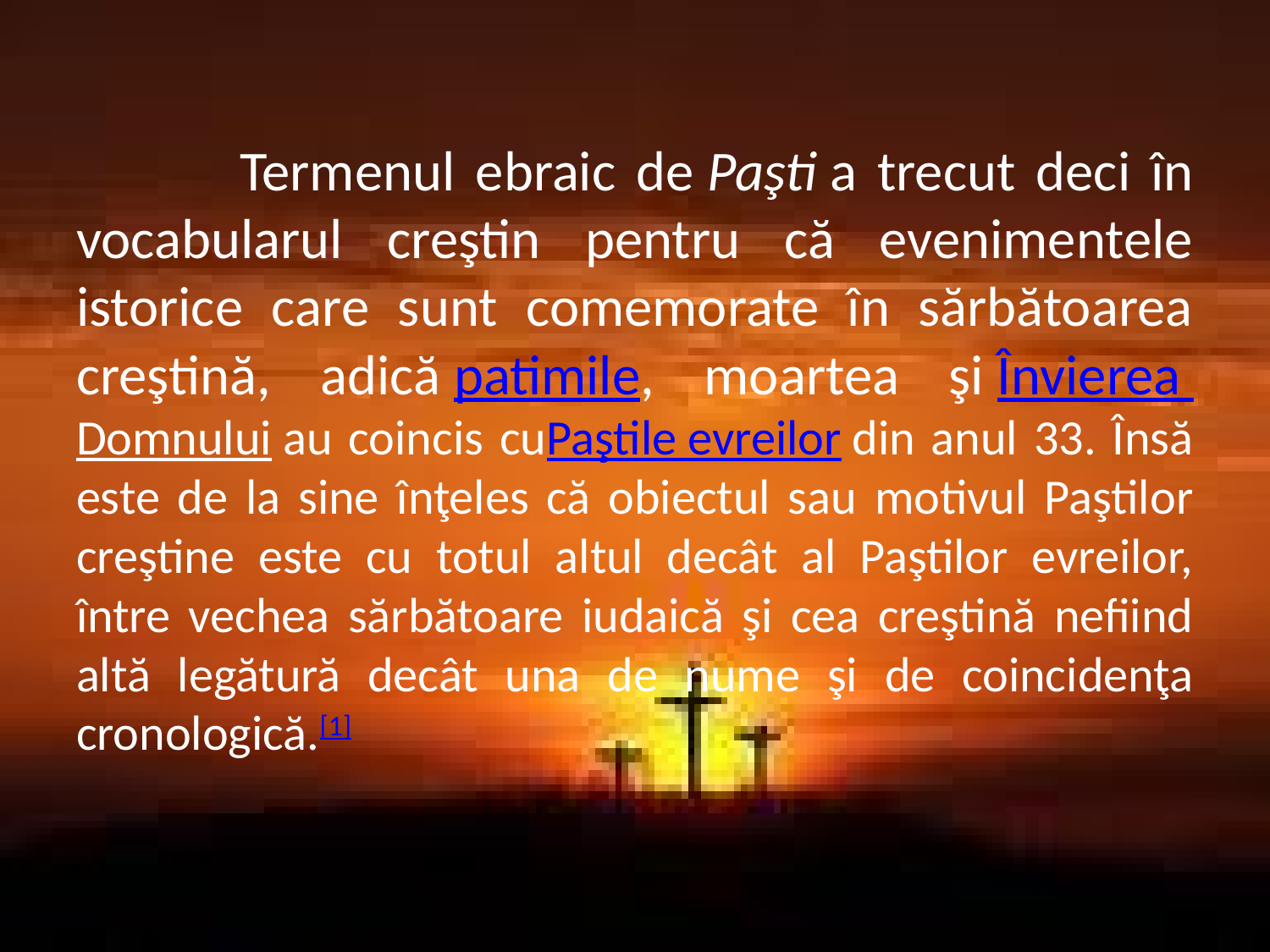

# Termenul ebraic de Paşti a trecut deci în vocabularul creştin pentru că evenimentele istorice care sunt comemorate în sărbătoarea creştină, adică patimile, moartea şi Învierea Domnului au coincis cuPaştile evreilor din anul 33. Însă este de la sine înţeles că obiectul sau motivul Paştilor creştine este cu totul altul decât al Paştilor evreilor, între vechea sărbătoare iudaică şi cea creştină nefiind altă legătură decât una de nume şi de coincidenţa cronologică.[1]